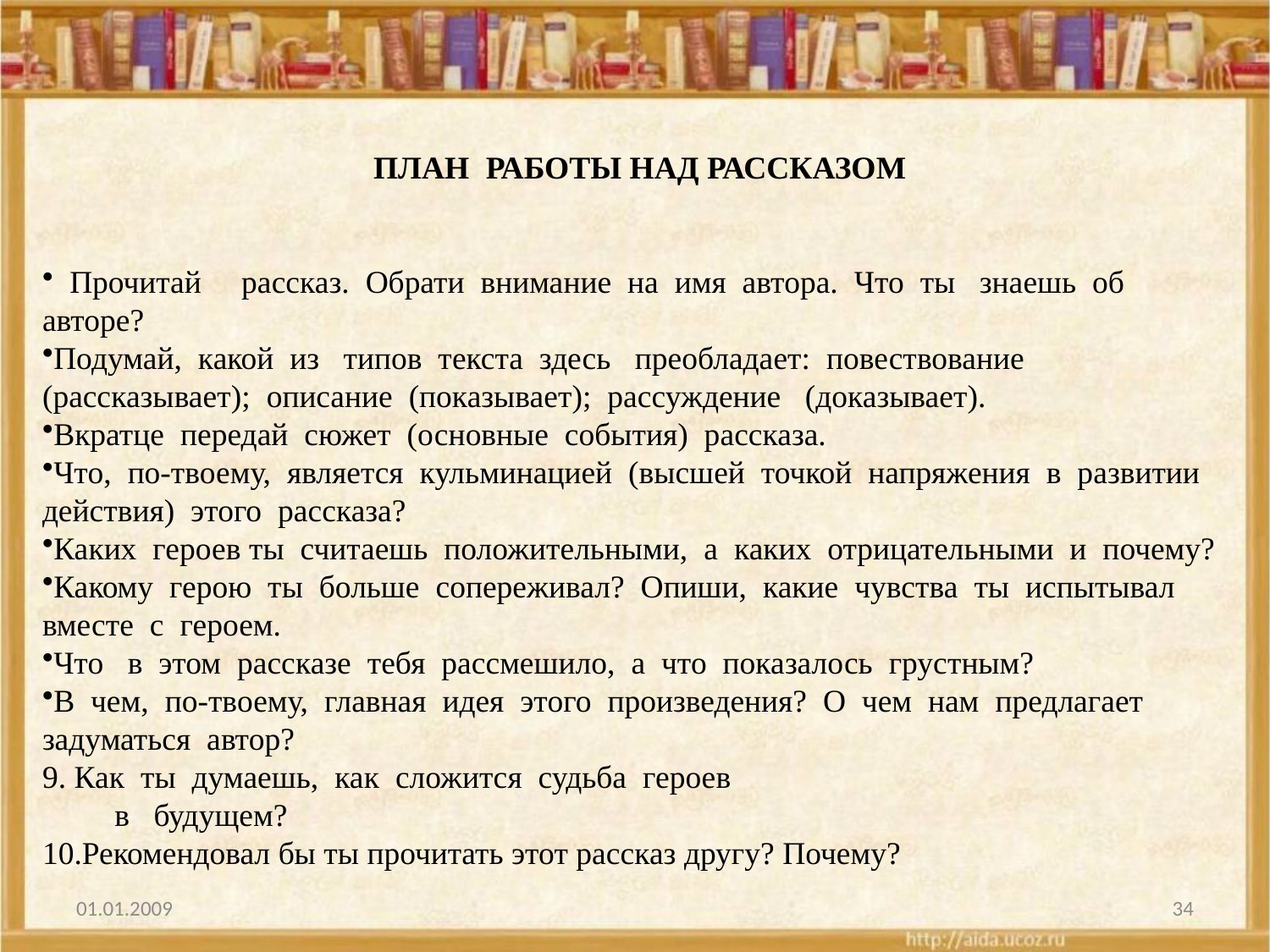

ПЛАН  РАБОТЫ НАД РАССКАЗОМ

  Прочитай     рассказ.  Обрати  внимание  на  имя  автора.  Что  ты   знаешь  об  авторе?
Подумай,  какой  из   типов  текста  здесь   преобладает:  повествование  (рассказывает);  описание  (показывает);  рассуждение   (доказывает).
Вкратце  передай  сюжет  (основные  события)  рассказа.
Что,  по-твоему,  является  кульминацией  (высшей  точкой  напряжения  в  развитии  действия)  этого  рассказа?
Каких  героев ты  считаешь  положительными,  а  каких  отрицательными  и  почему?
Какому  герою  ты  больше  сопереживал?  Опиши,  какие  чувства  ты  испытывал  вместе  с  героем.
Что   в  этом  рассказе  тебя  рассмешило,  а  что  показалось  грустным?
В  чем,  по-твоему,  главная  идея  этого  произведения?  О  чем  нам  предлагает  задуматься  автор?
9. Как  ты  думаешь,  как  сложится  судьба  героев                                                                        в   будущем?
10.Рекомендовал бы ты прочитать этот рассказ другу? Почему?
01.01.2009
34